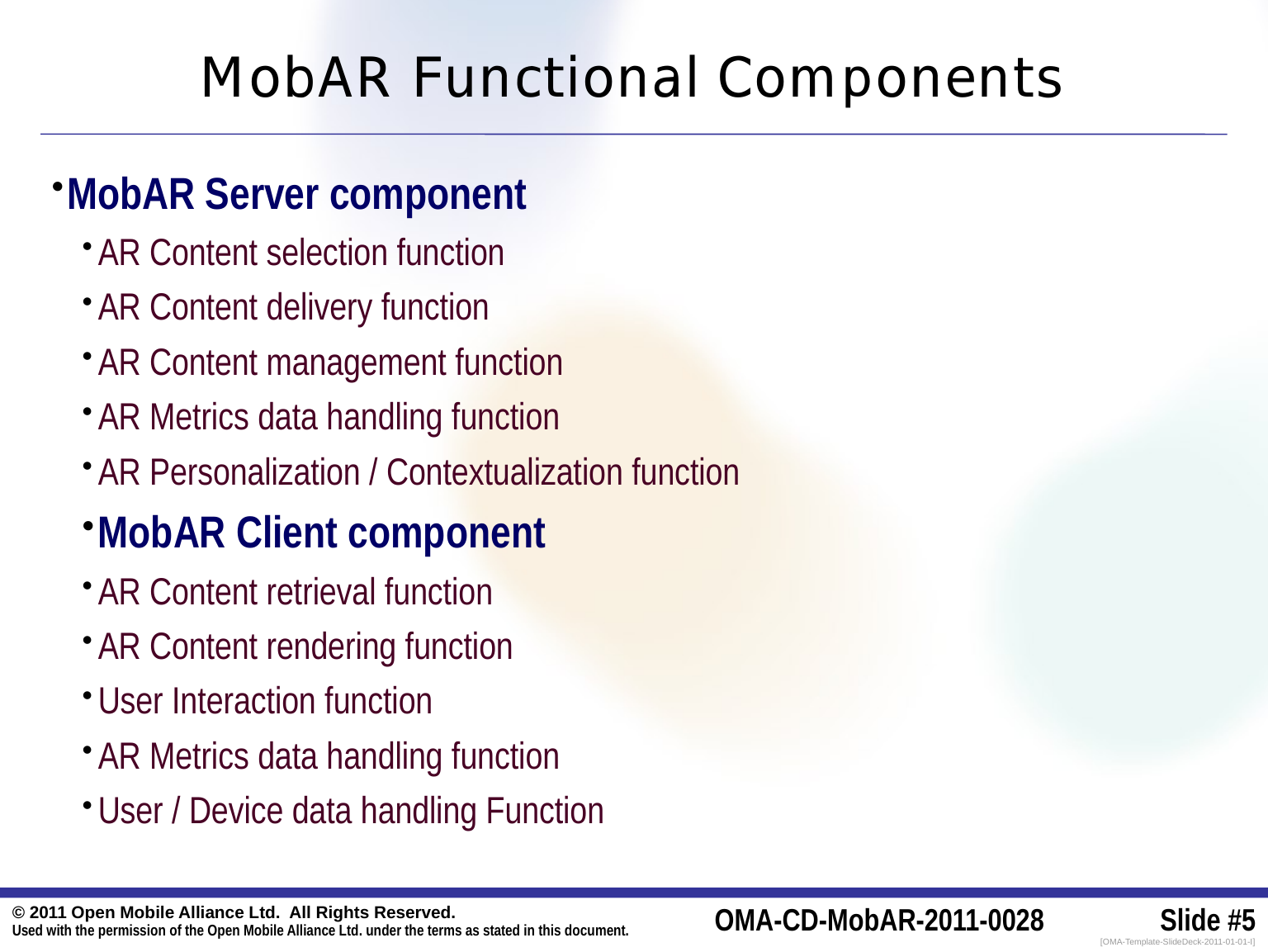

# MobAR Functional Components
MobAR Server component
AR Content selection function
AR Content delivery function
AR Content management function
AR Metrics data handling function
AR Personalization / Contextualization function
MobAR Client component
AR Content retrieval function
AR Content rendering function
User Interaction function
AR Metrics data handling function
User / Device data handling Function